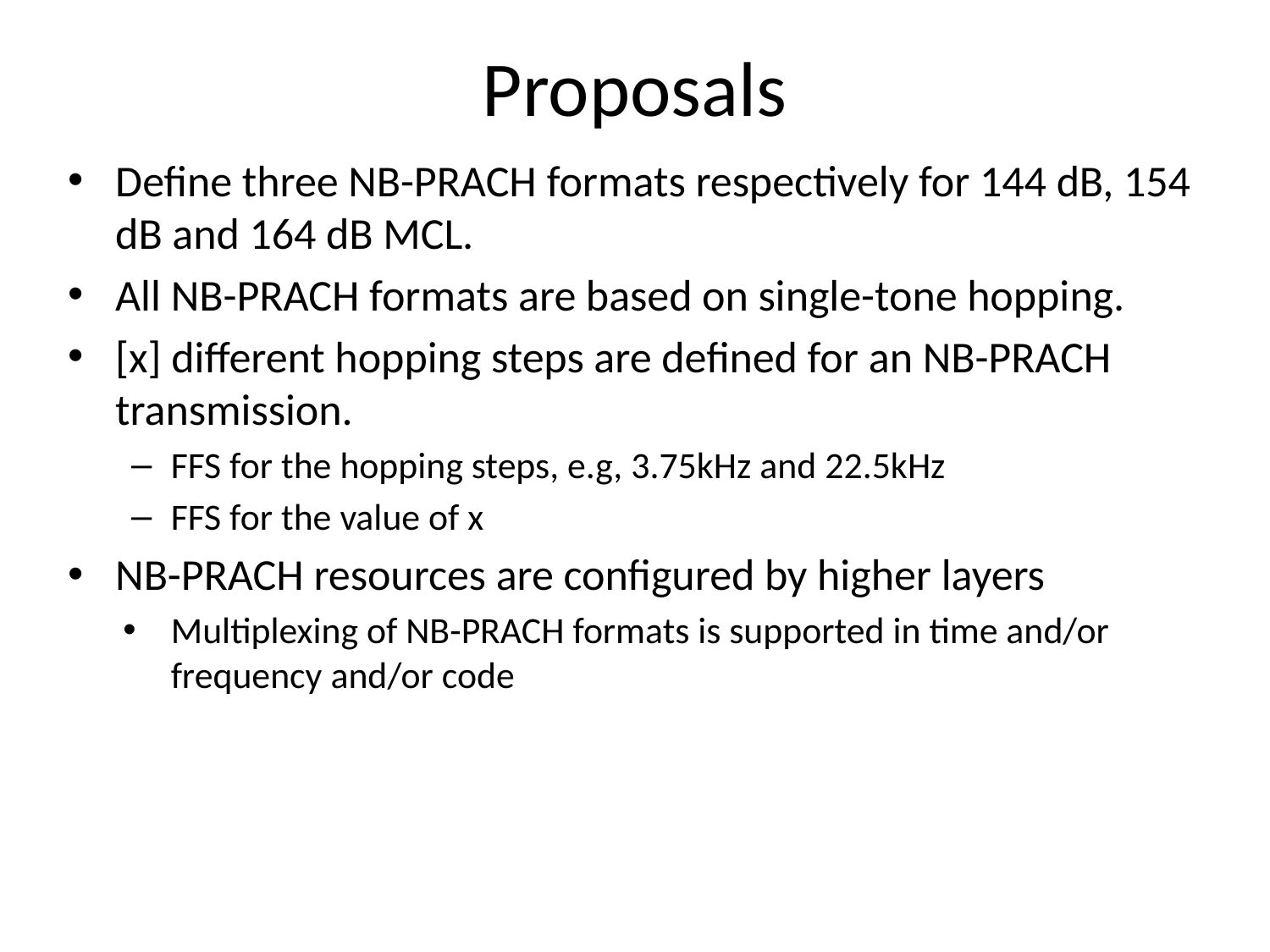

# Proposals
Define three NB-PRACH formats respectively for 144 dB, 154 dB and 164 dB MCL.
All NB-PRACH formats are based on single-tone hopping.
[x] different hopping steps are defined for an NB-PRACH transmission.
FFS for the hopping steps, e.g, 3.75kHz and 22.5kHz
FFS for the value of x
NB-PRACH resources are configured by higher layers
Multiplexing of NB-PRACH formats is supported in time and/or frequency and/or code